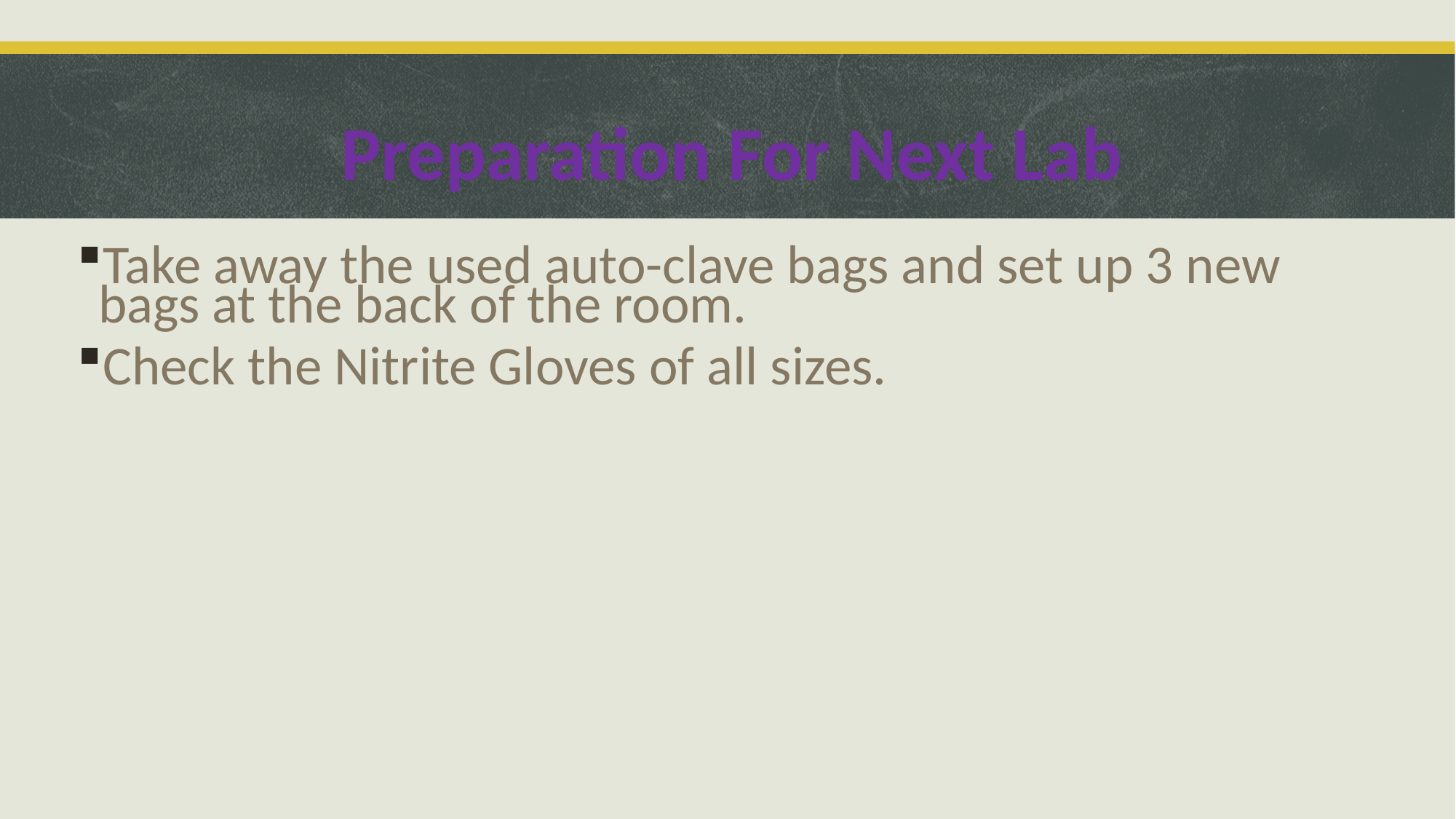

Preparation For Next Lab

Take away the used auto-clave bags and set up 3 new bags at the back of the room.
Check the Nitrite Gloves of all sizes.